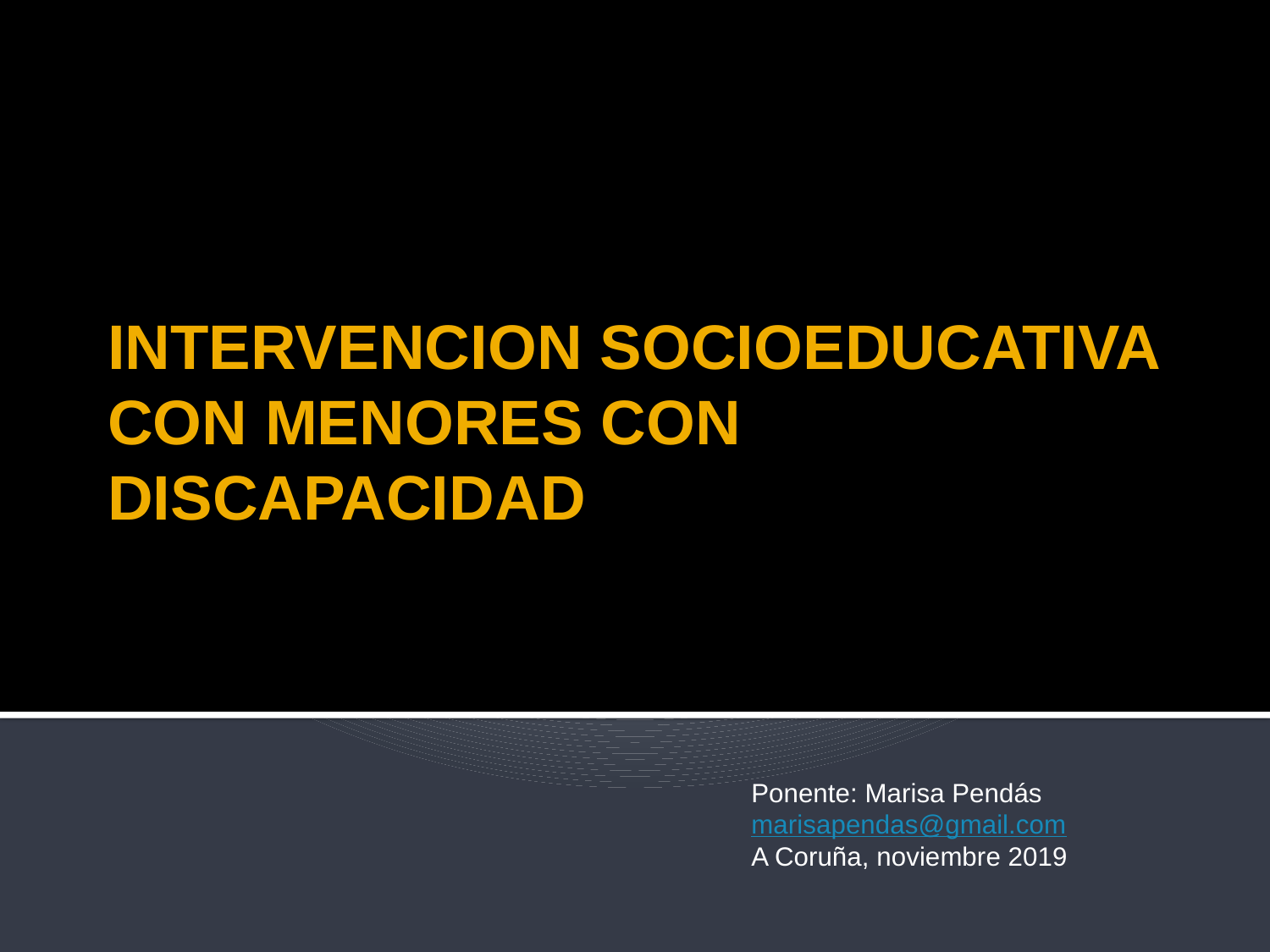

# INTERVENCION SOCIOEDUCATIVA CON MENORES CON DISCAPACIDAD
Ponente: Marisa Pendás
marisapendas@gmail.com
A Coruña, noviembre 2019